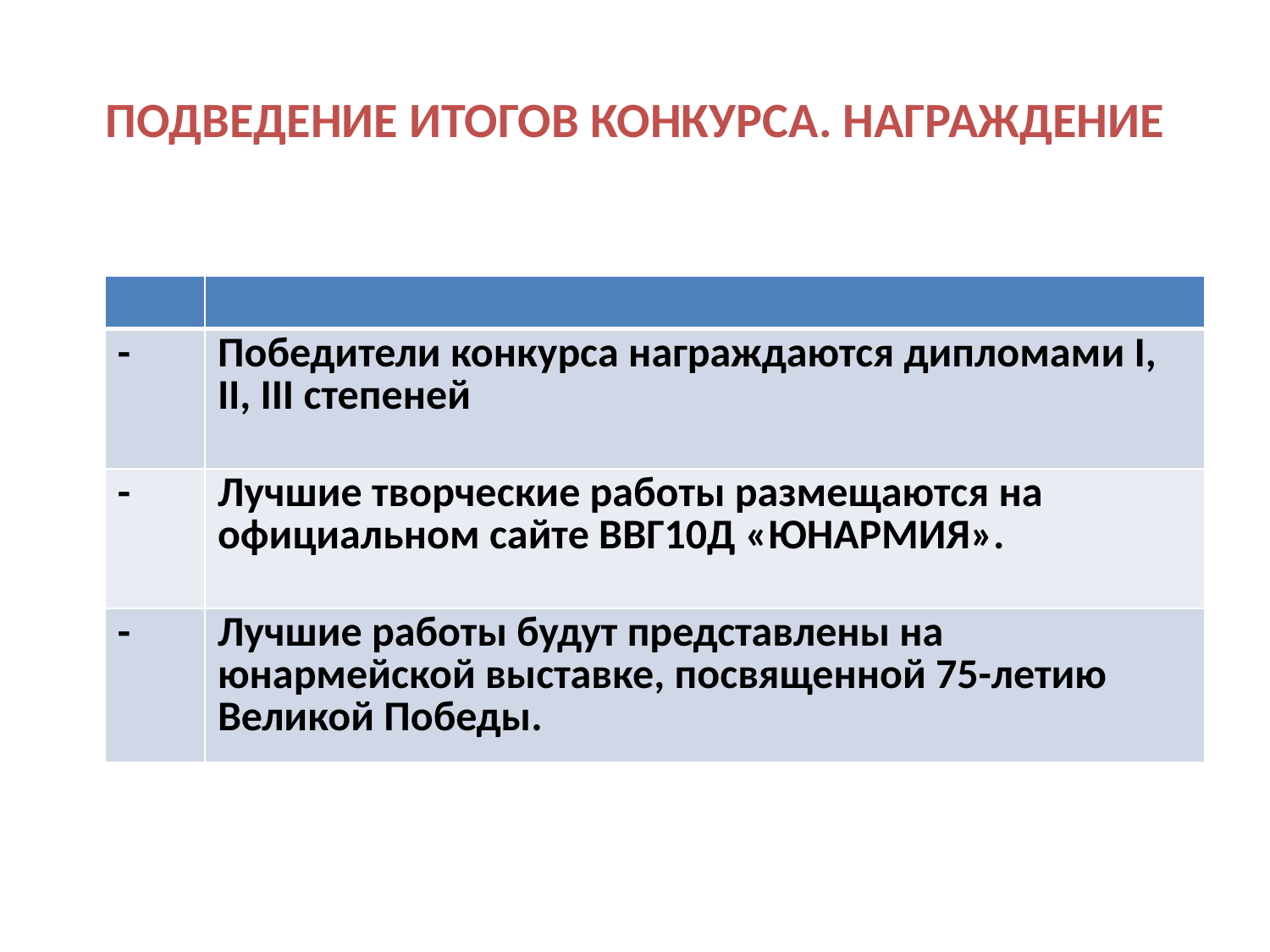

# ПОДВЕДЕНИЕ ИТОГОВ КОНКУРСА. НАГРАЖДЕНИЕ
|  |  |
| --- | --- |
| - | Победители конкурса награждаются дипломами I, II, III степеней |
| - | Лучшие творческие работы размещаются на официальном сайте ВВГ10Д «ЮНАРМИЯ». |
| - | Лучшие работы будут представлены на юнармейской выставке, посвященной 75-летию Великой Победы. |